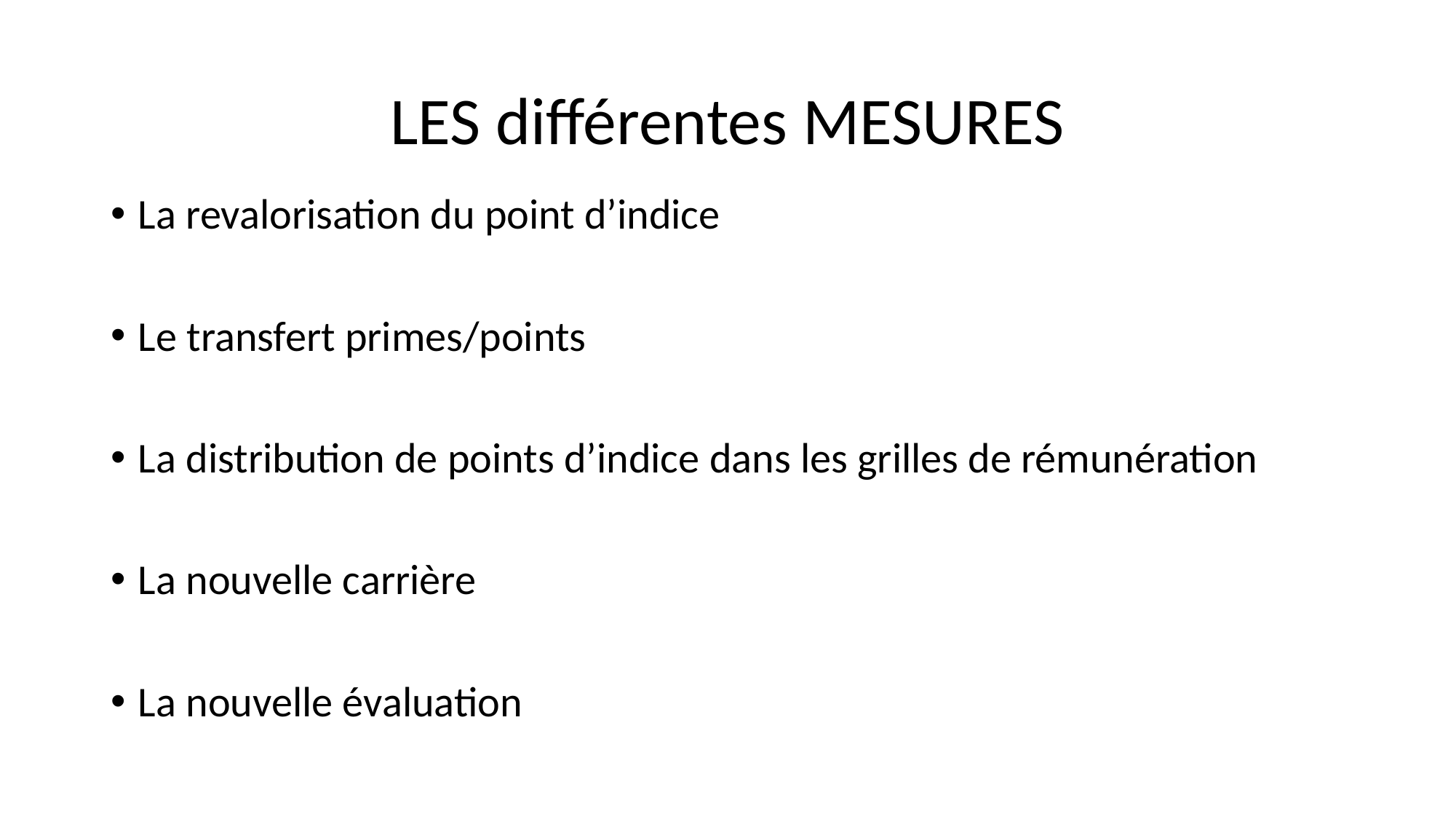

# LES différentes MESURES
La revalorisation du point d’indice

Le transfert primes/points

La distribution de points d’indice dans les grilles de rémunération

La nouvelle carrière

La nouvelle évaluation